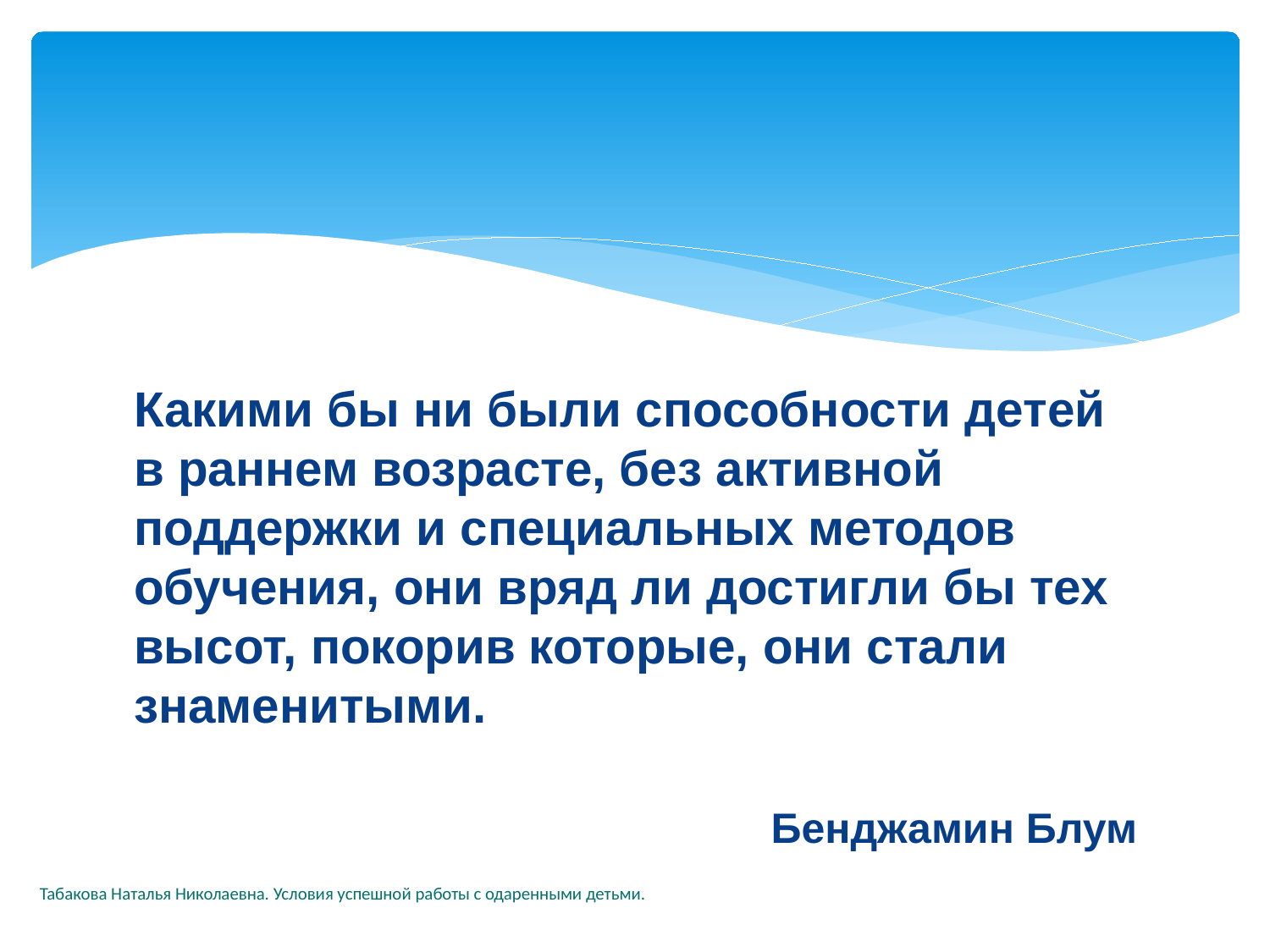

#
Какими бы ни были способности детей в раннем возрасте, без активной поддержки и специальных методов обучения, они вряд ли достигли бы тех высот, покорив которые, они стали знаменитыми.

Бенджамин Блум
Табакова Наталья Николаевна. Условия успешной работы с одаренными детьми.